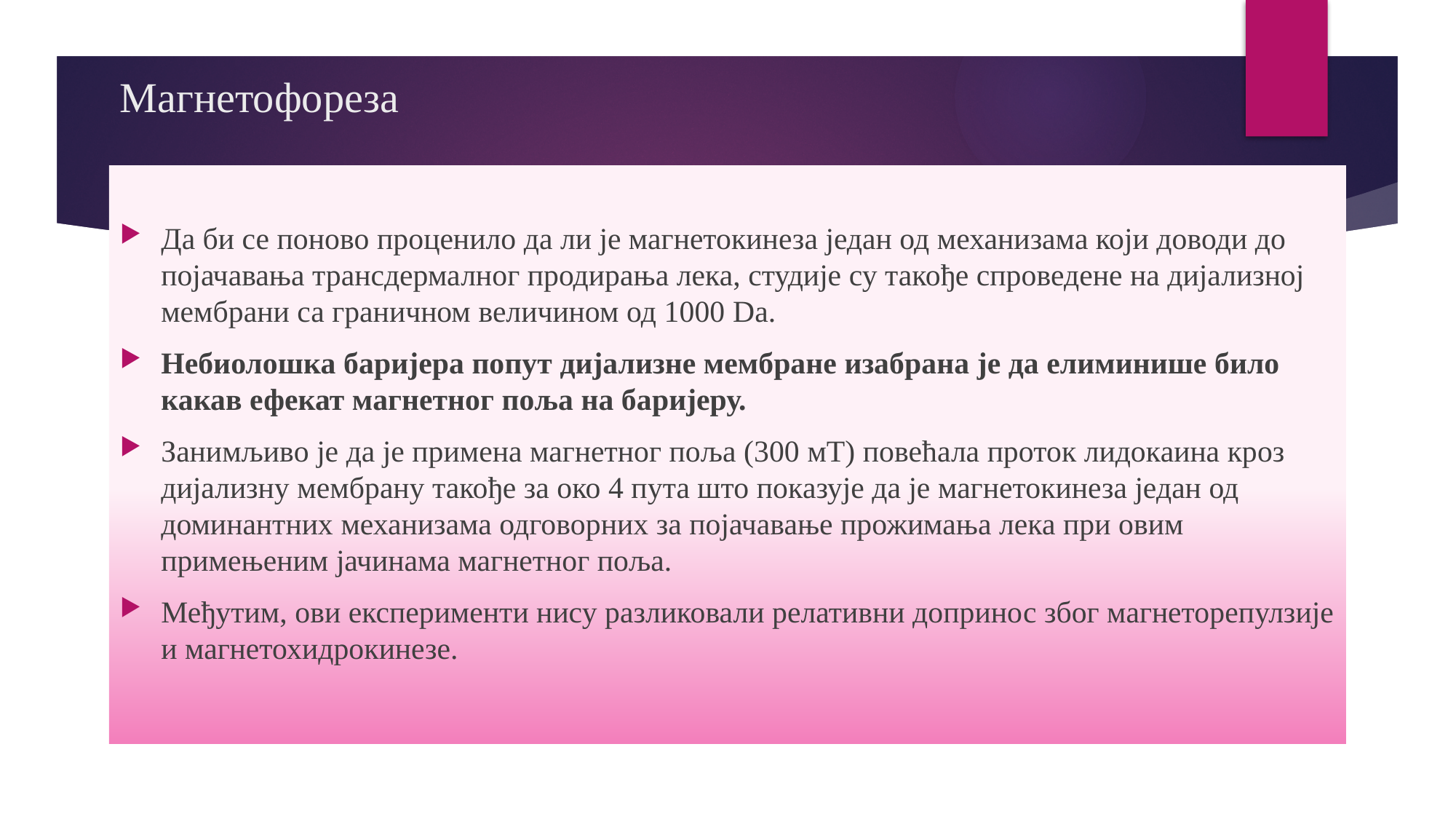

# Магнетофореза

Да би се поново проценило да ли је магнетокинеза један од механизама који доводи до појачавања трансдермалног продирања лека, студије су такође спроведене на дијализној мембрани са граничном величином од 1000 Dа.
Небиолошка баријера попут дијализне мембране изабрана је да елиминише било какав ефекат магнетног поља на баријеру.
Занимљиво је да је примена магнетног поља (300 мТ) повећала проток лидокаина кроз дијализну мембрану такође за око 4 пута што показује да је магнетокинеза један од доминантних механизама одговорних за појачавање прожимања лека при овим примењеним јачинама магнетног поља.
Међутим, ови експерименти нису разликовали релативни допринос због магнеторепулзије и магнетохидрокинезе.